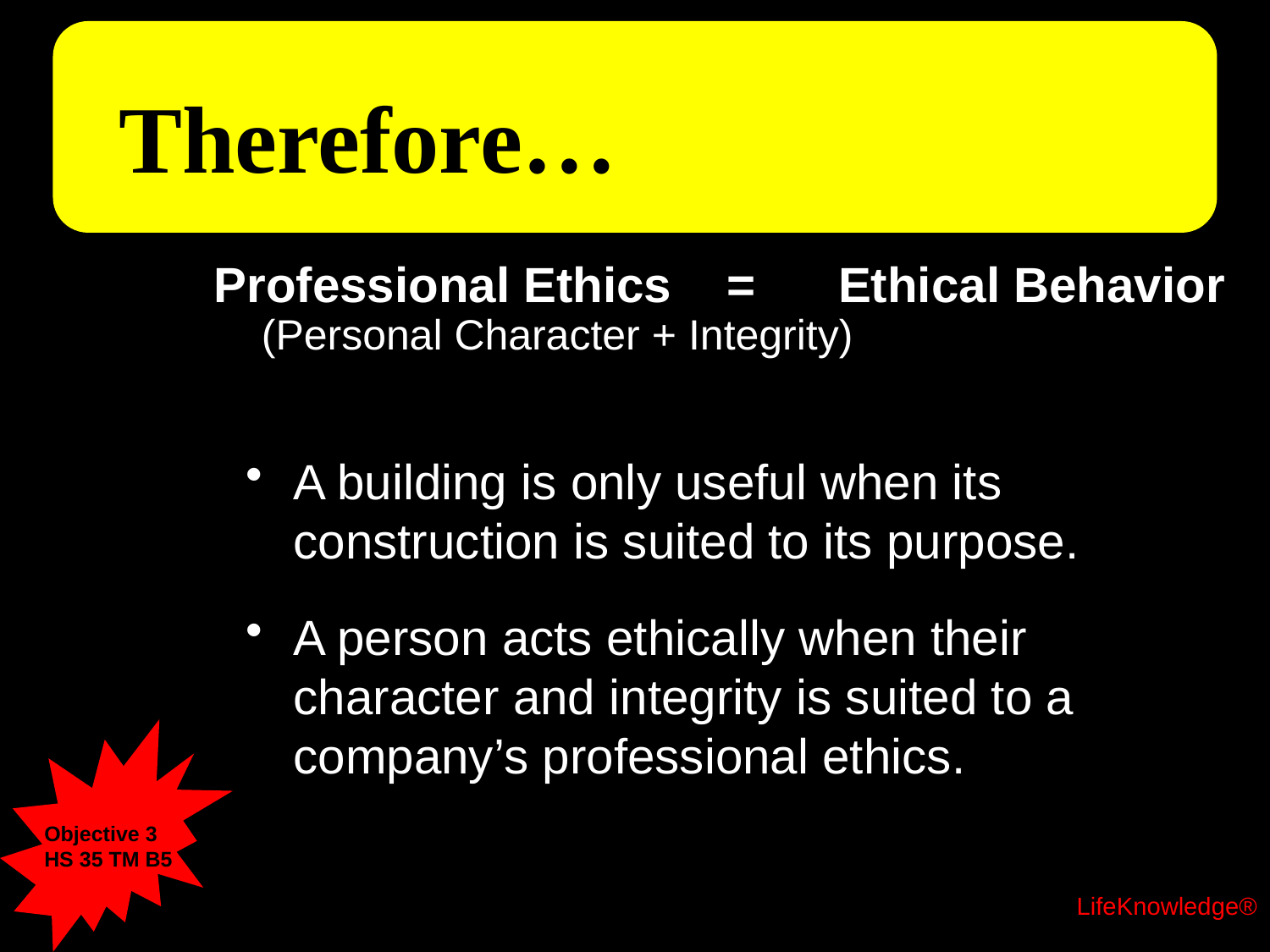

# Therefore…
Professional Ethics
(Personal Character + Integrity)
     =      Ethical Behavior
A building is only useful when its construction is suited to its purpose.
A person acts ethically when their character and integrity is suited to a company’s professional ethics.
Objective 3
HS 35 TM B5
LifeKnowledge®